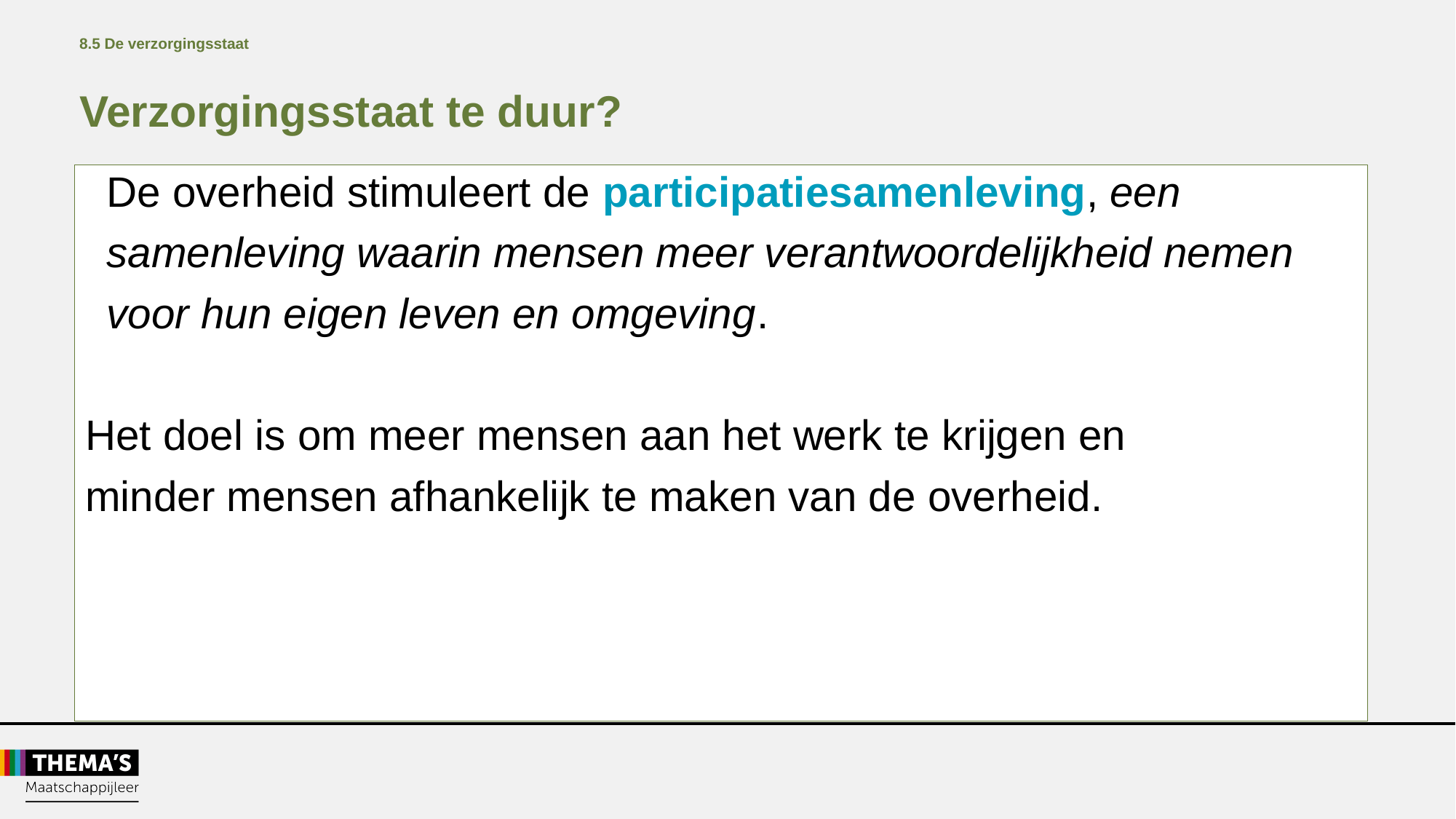

8.5 De verzorgingsstaat
Verzorgingsstaat te duur?
De overheid stimuleert de participatiesamenleving, een
samenleving waarin mensen meer verantwoordelijkheid nemen
voor hun eigen leven en omgeving.

Het doel is om meer mensen aan het werk te krijgen en
minder mensen afhankelijk te maken van de overheid.